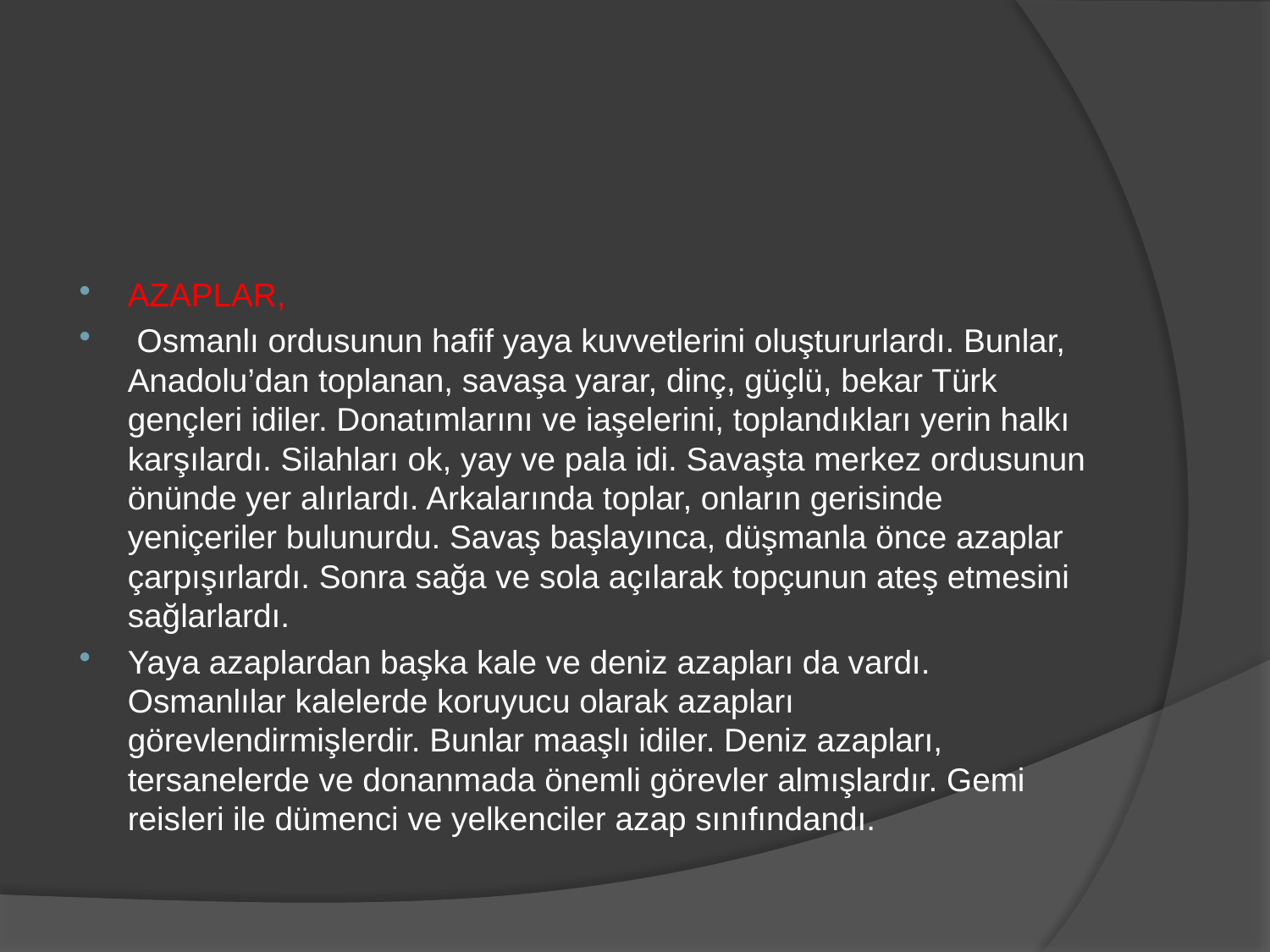

#

AZAPLAR,
 Osmanlı ordusunun hafif yaya kuvvetlerini oluştururlardı. Bunlar, Anadolu’dan toplanan, savaşa yarar, dinç, güçlü, bekar Türk gençleri idiler. Donatımlarını ve iaşelerini, toplandıkları yerin halkı karşılardı. Silahları ok, yay ve pala idi. Savaşta merkez ordusunun önünde yer alırlardı. Arkalarında toplar, onların gerisinde yeniçeriler bulunurdu. Savaş başlayınca, düşmanla önce azaplar çarpışırlardı. Sonra sağa ve sola açılarak topçunun ateş etmesini sağlarlardı.
Yaya azaplardan başka kale ve deniz azapları da vardı. Osmanlılar kalelerde koruyucu olarak azapları görevlendirmişlerdir. Bunlar maaşlı idiler. Deniz azapları, tersanelerde ve donanmada önemli görevler almışlardır. Gemi reisleri ile dümenci ve yelkenciler azap sınıfındandı.